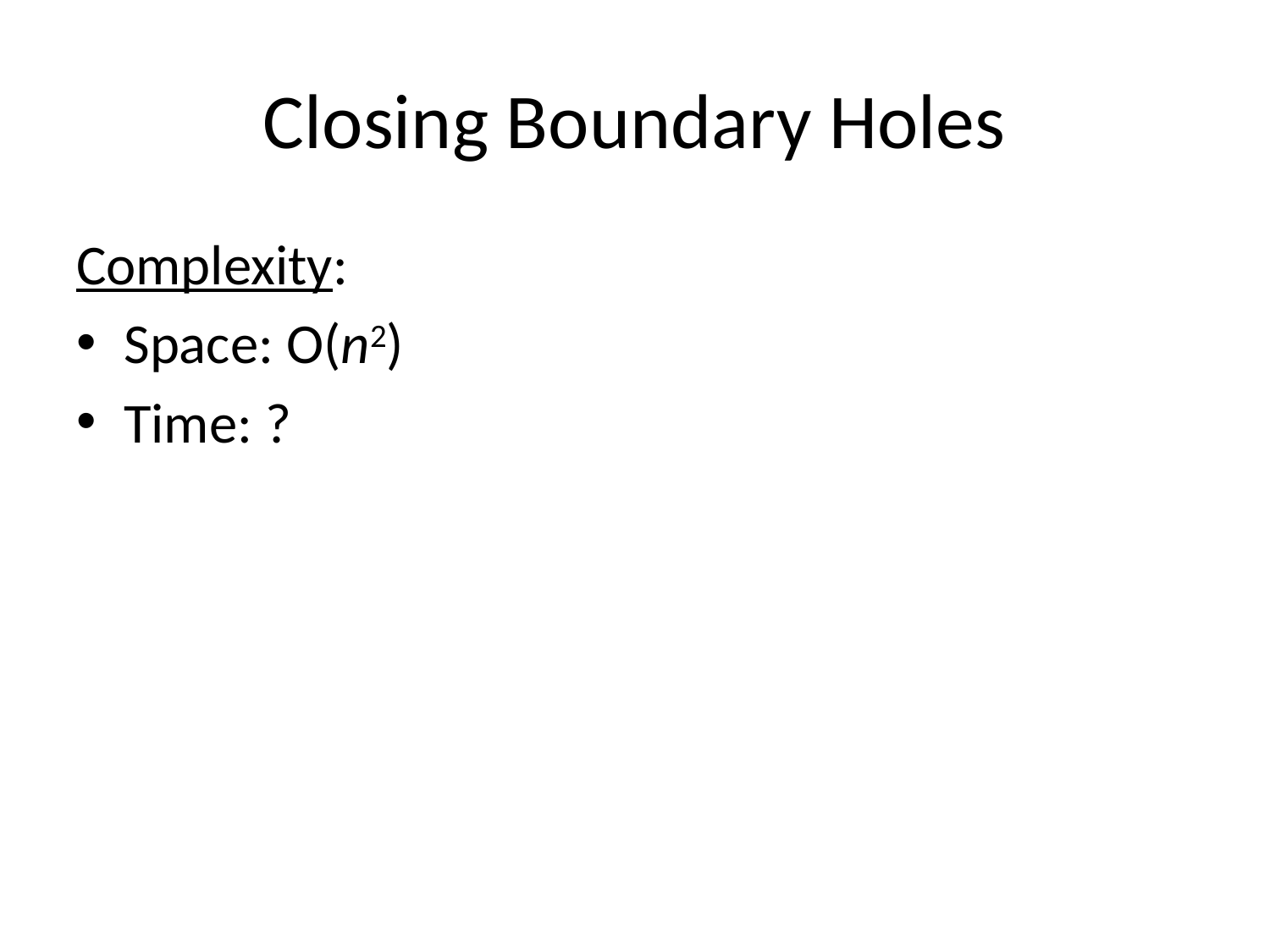

# Closing Boundary Holes
Complexity:
Space: O(n2)
Time: ?